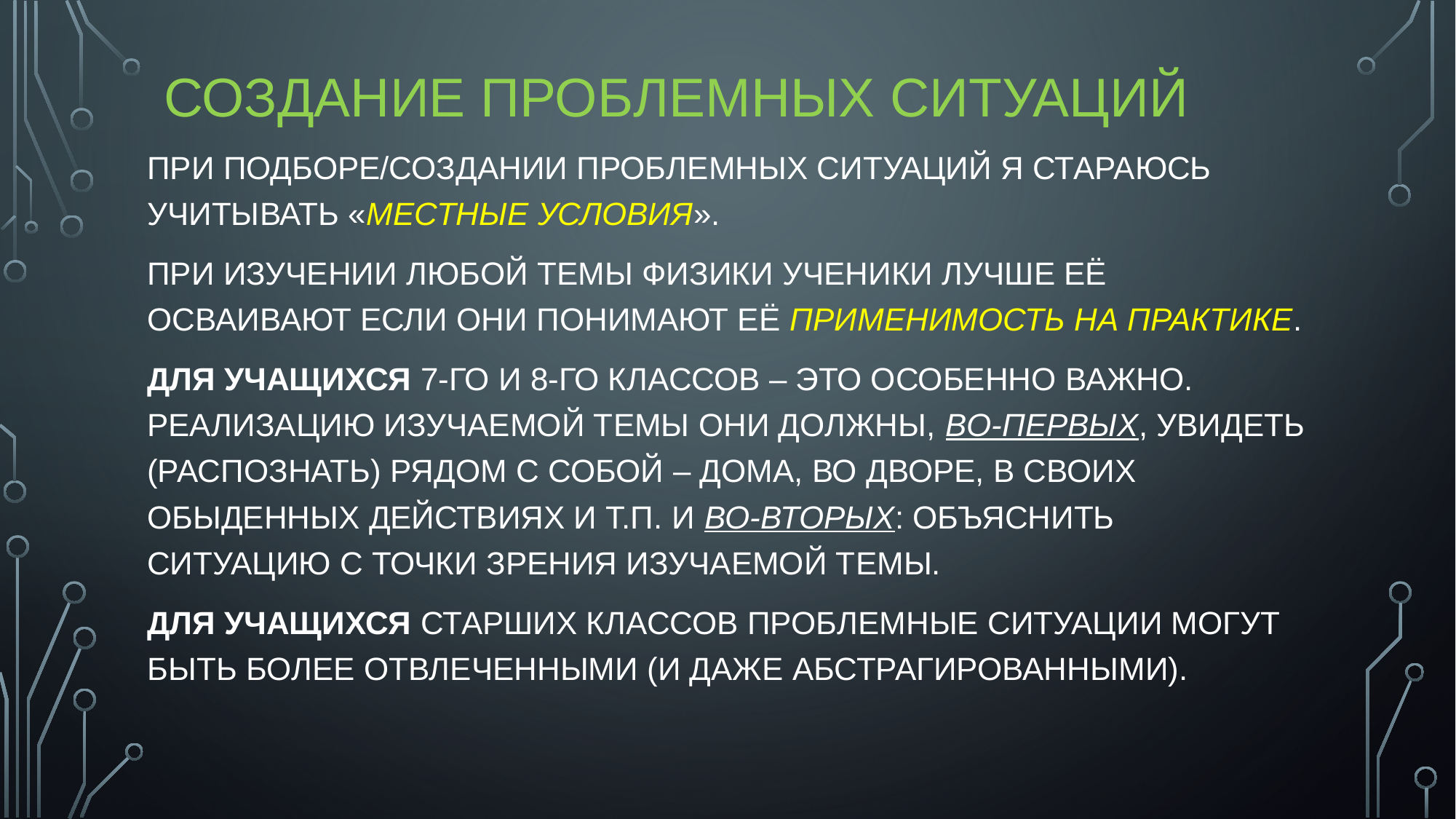

# Создание проблемных ситуаций
При подборе/создании проблемных ситуаций я стараюсь учитывать «местные условия».
При изучении любой темы физики ученики лучше её осваивают если они понимают её применимость на практике.
Для учащихся 7-го и 8-го классов – это особенно важно. Реализацию изучаемой темы они должны, во-первых, увидеть (распознать) рядом с собой – дома, во дворе, в своих обыденных действиях и т.п. И во-вторых: объяснить ситуацию с точки зрения изучаемой темы.
Для учащихся старших классов проблемные ситуации могут быть более отвлеченными (и даже абстрагированными).